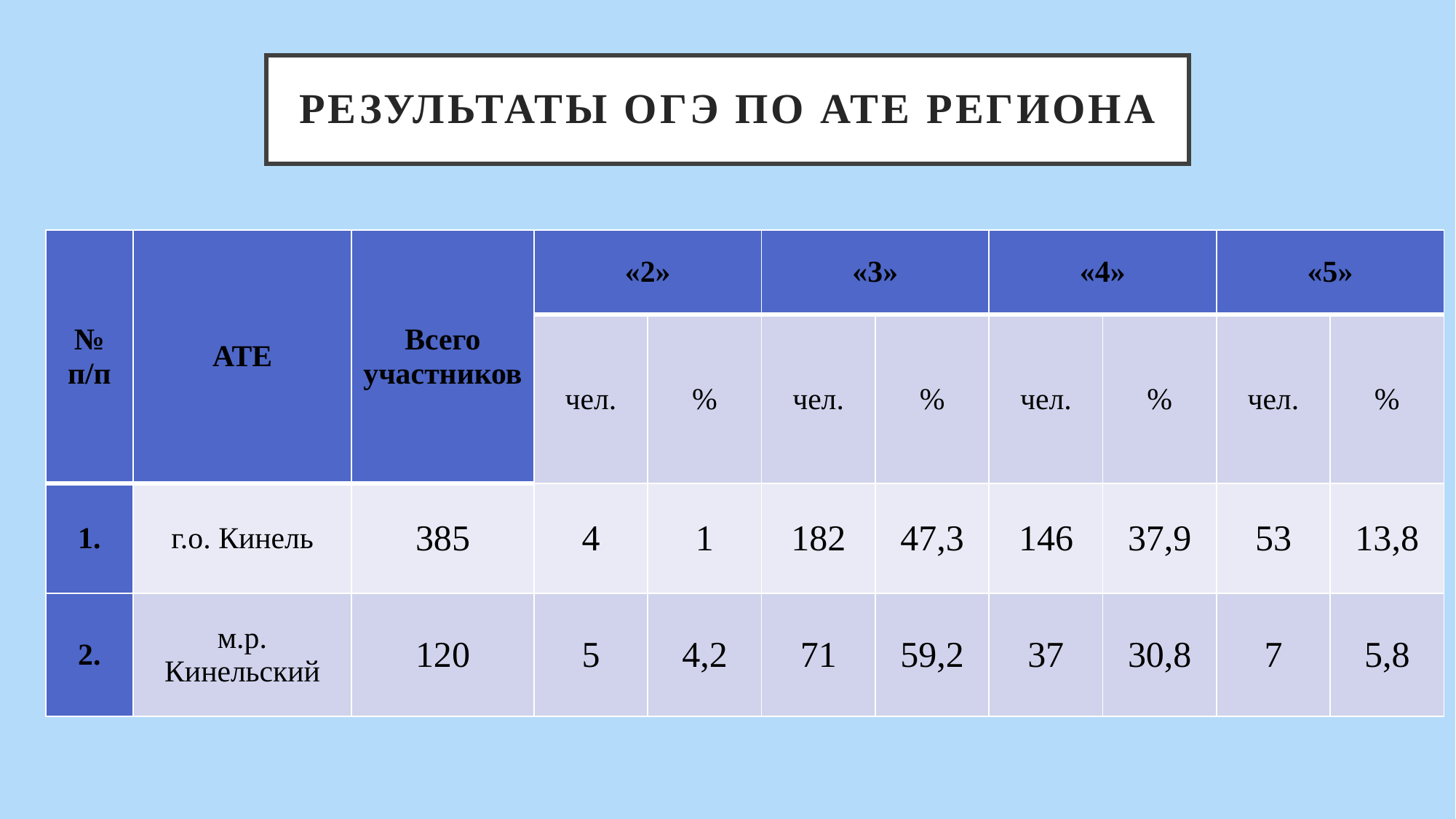

# Результаты ОГЭ по АТЕ региона
| № п/п | АТЕ | Всего участников | «2» |  | «3» |  | «4» |  | «5» |  |
| --- | --- | --- | --- | --- | --- | --- | --- | --- | --- | --- |
|  |  |  | чел. | % | чел. | % | чел. | % | чел. | % |
| 1. | г.о. Кинель | 385 | 4 | 1 | 182 | 47,3 | 146 | 37,9 | 53 | 13,8 |
| 2. | м.р. Кинельский | 120 | 5 | 4,2 | 71 | 59,2 | 37 | 30,8 | 7 | 5,8 |